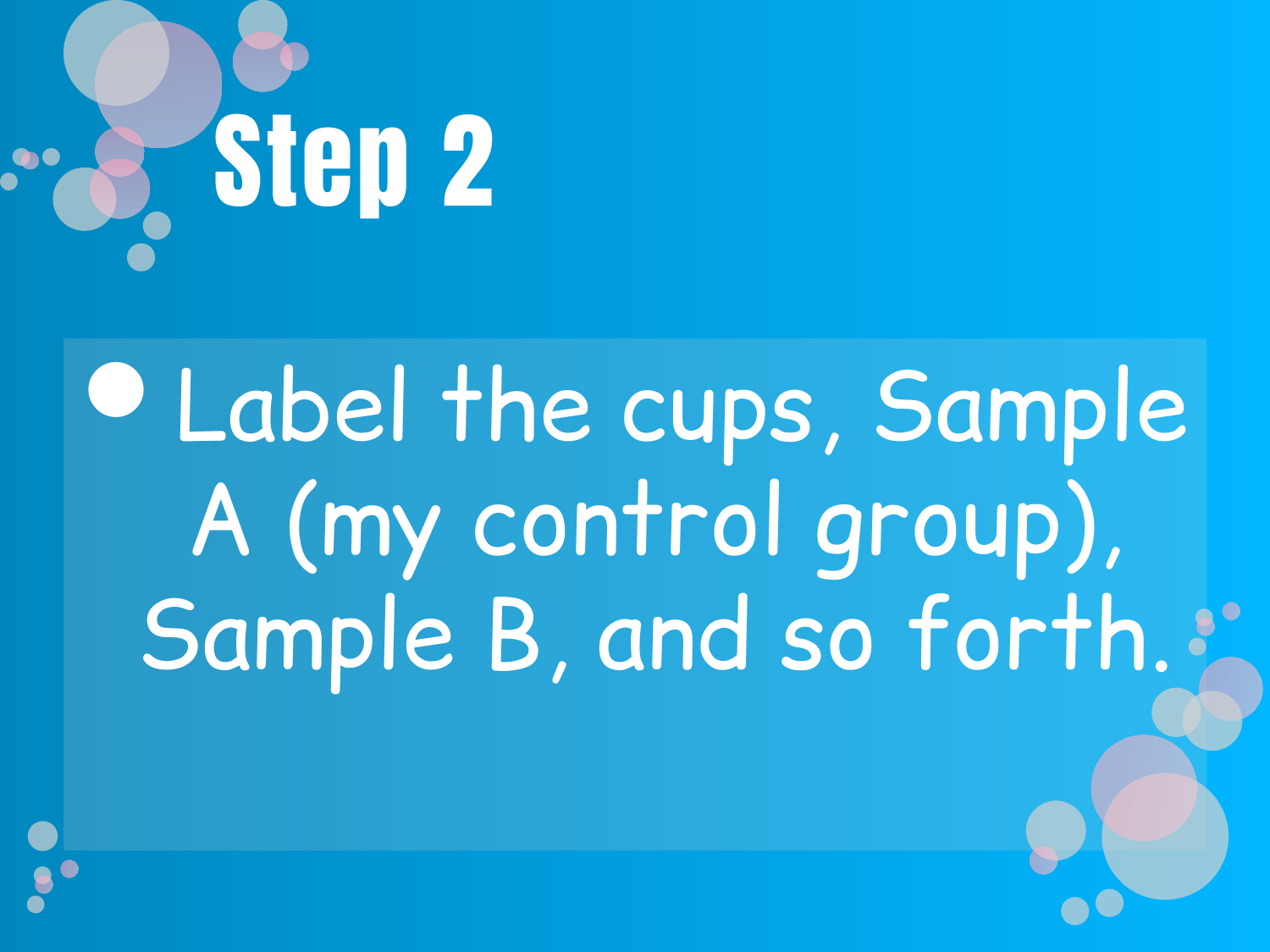

# Step 2
Label the cups, Sample A (my control group), Sample B, and so forth.